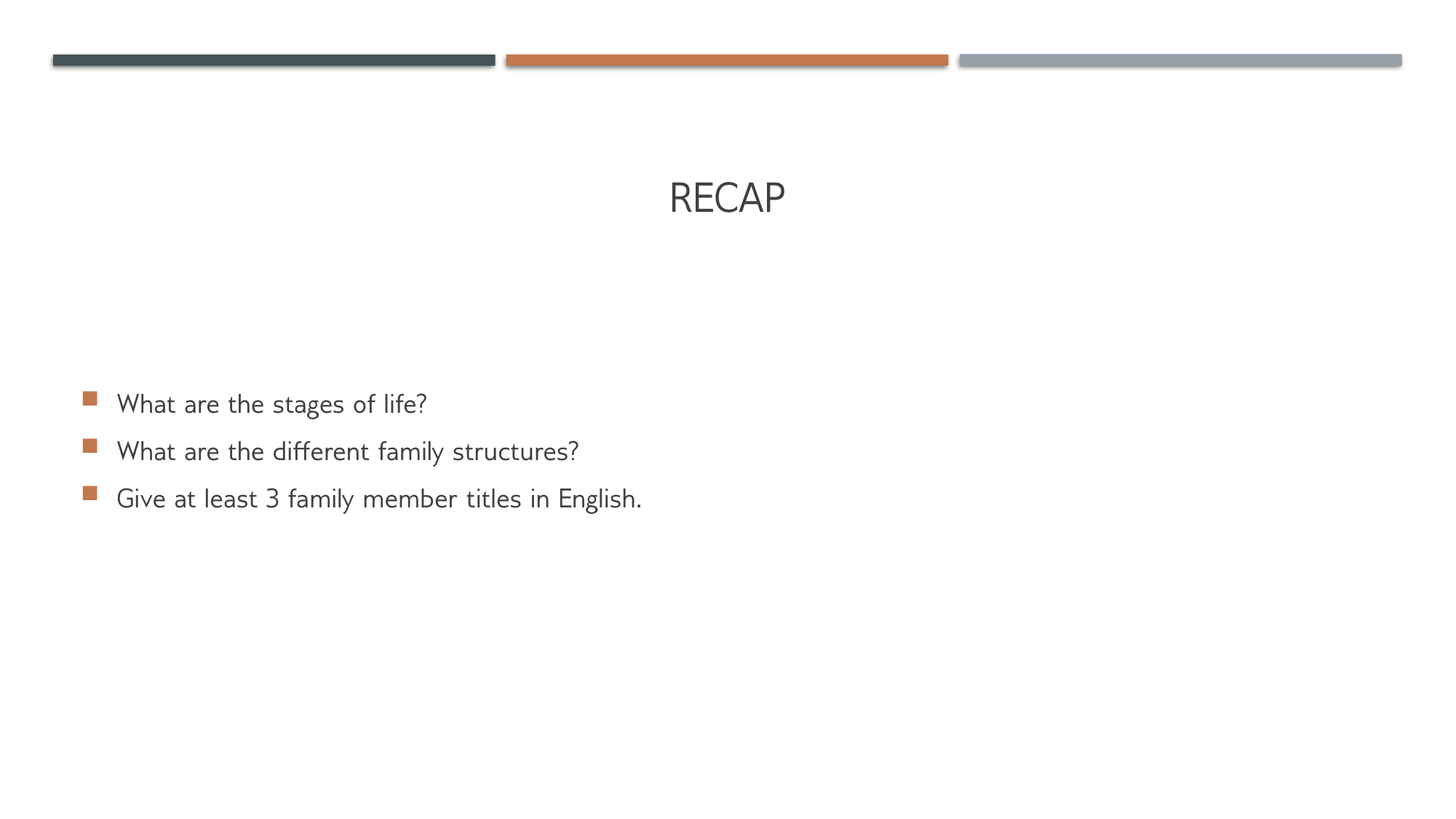

# REcap
What are the stages of life?
What are the different family structures?
Give at least 3 family member titles in English.